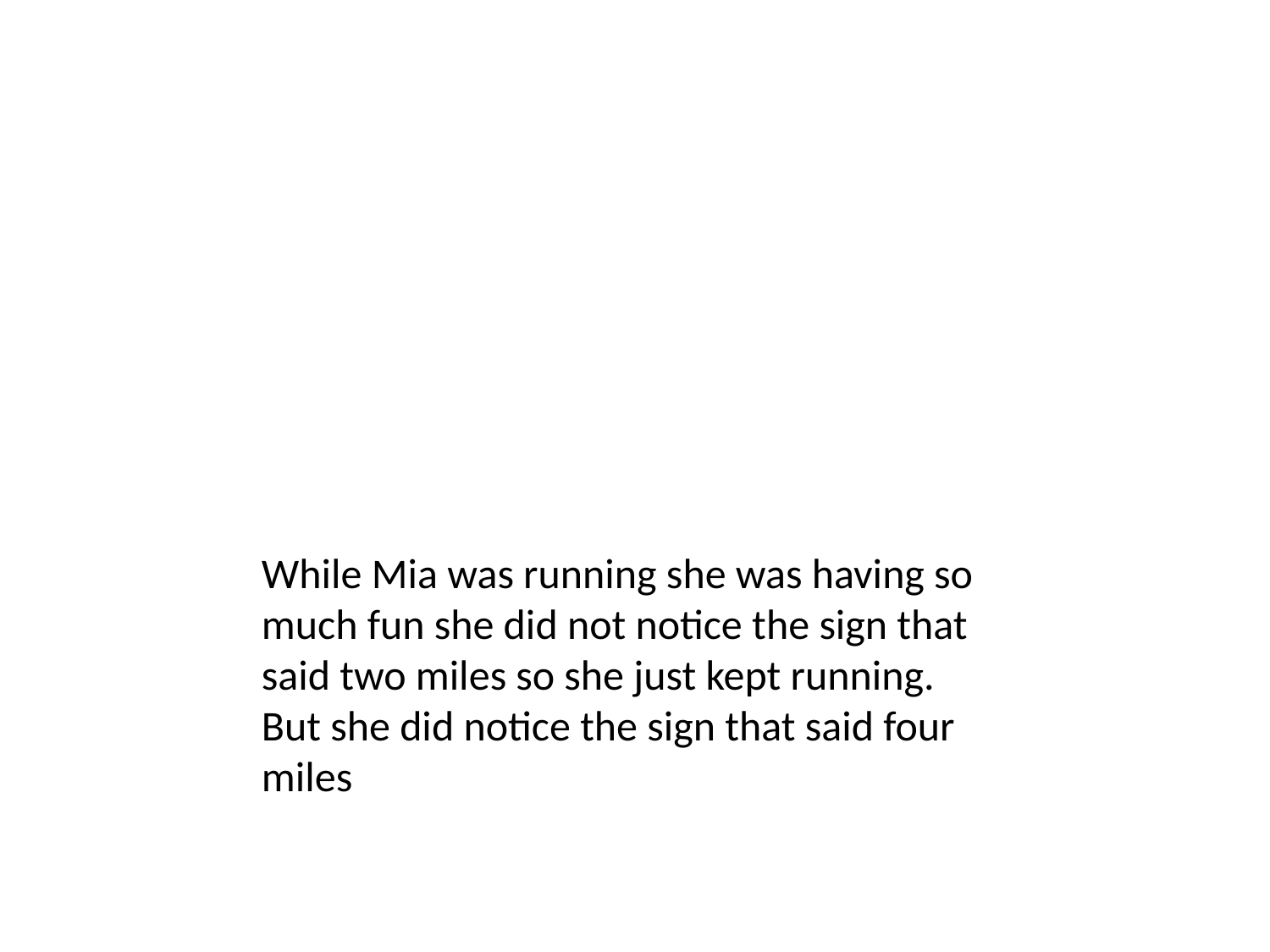

While Mia was running she was having so much fun she did not notice the sign that said two miles so she just kept running. But she did notice the sign that said four miles